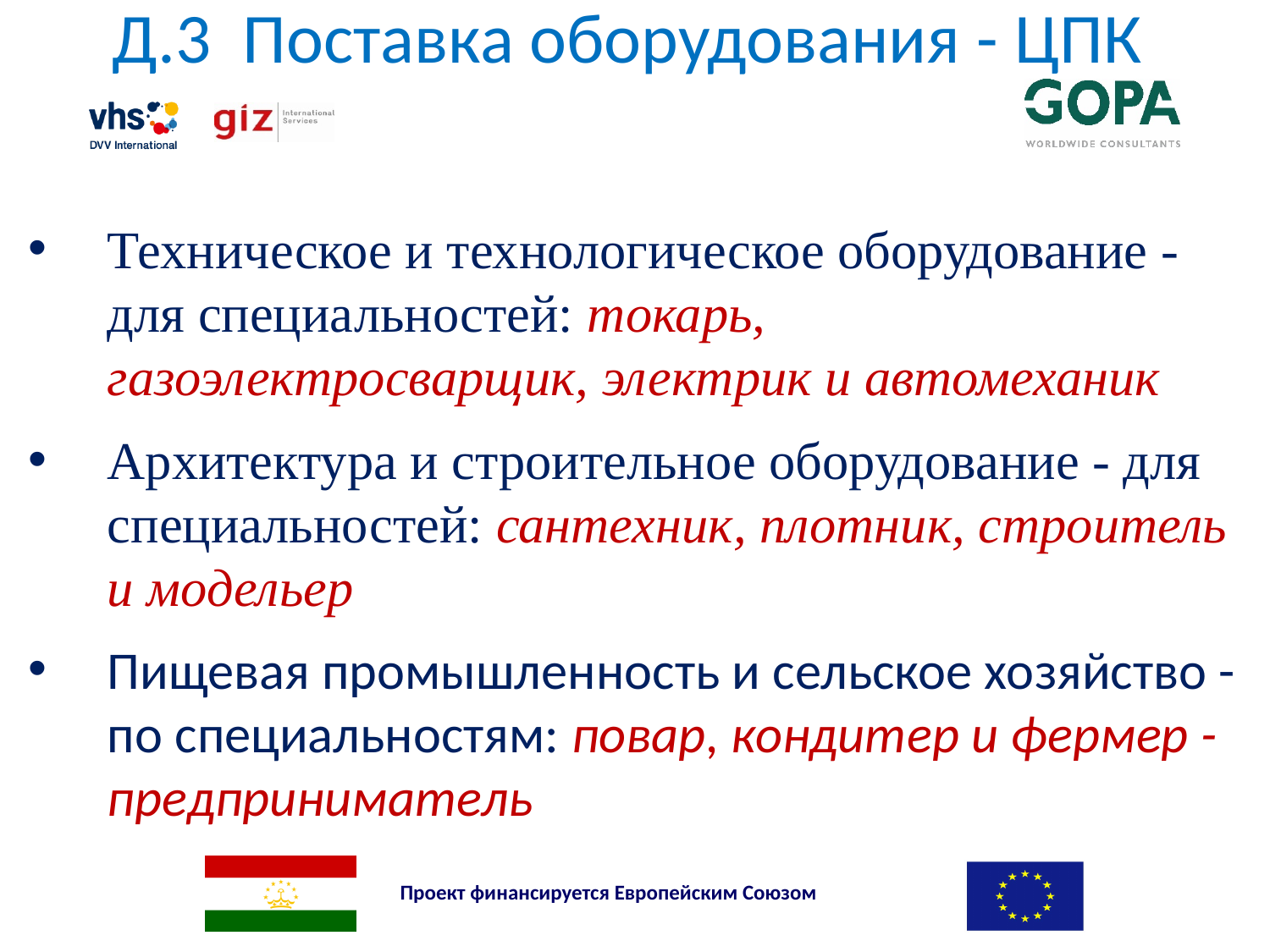

# Д.3  Поставка оборудования - ЦПК
Техническое и технологическое оборудование - для специальностей: токарь, газоэлектросварщик, электрик и автомеханик

Архитектура и строительное оборудование - для специальностей: сантехник, плотник, строитель и модельер

Пищевая промышленность и сельское хозяйство - по специальностям: повар, кондитер и фермер - предприниматель
Проект финансируется Европейским Союзом